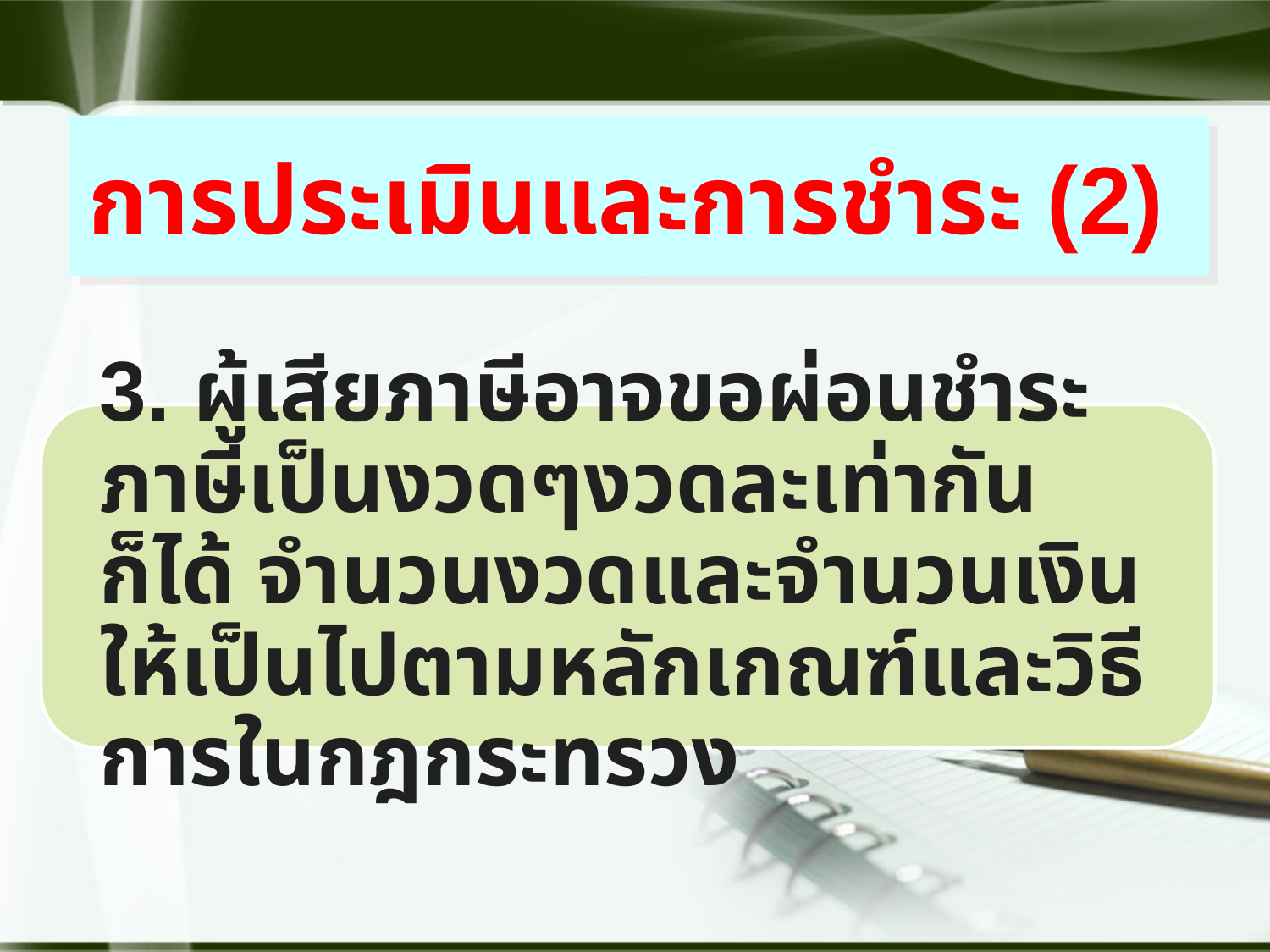

# การประเมินและการชำระ (2)
3. ผู้เสียภาษีอาจขอผ่อนชำระภาษีเป็นงวดๆงวดละเท่ากันก็ได้ จำนวนงวดและจำนวนเงินให้เป็นไปตามหลักเกณฑ์และวิธีการในกฎกระทรวง